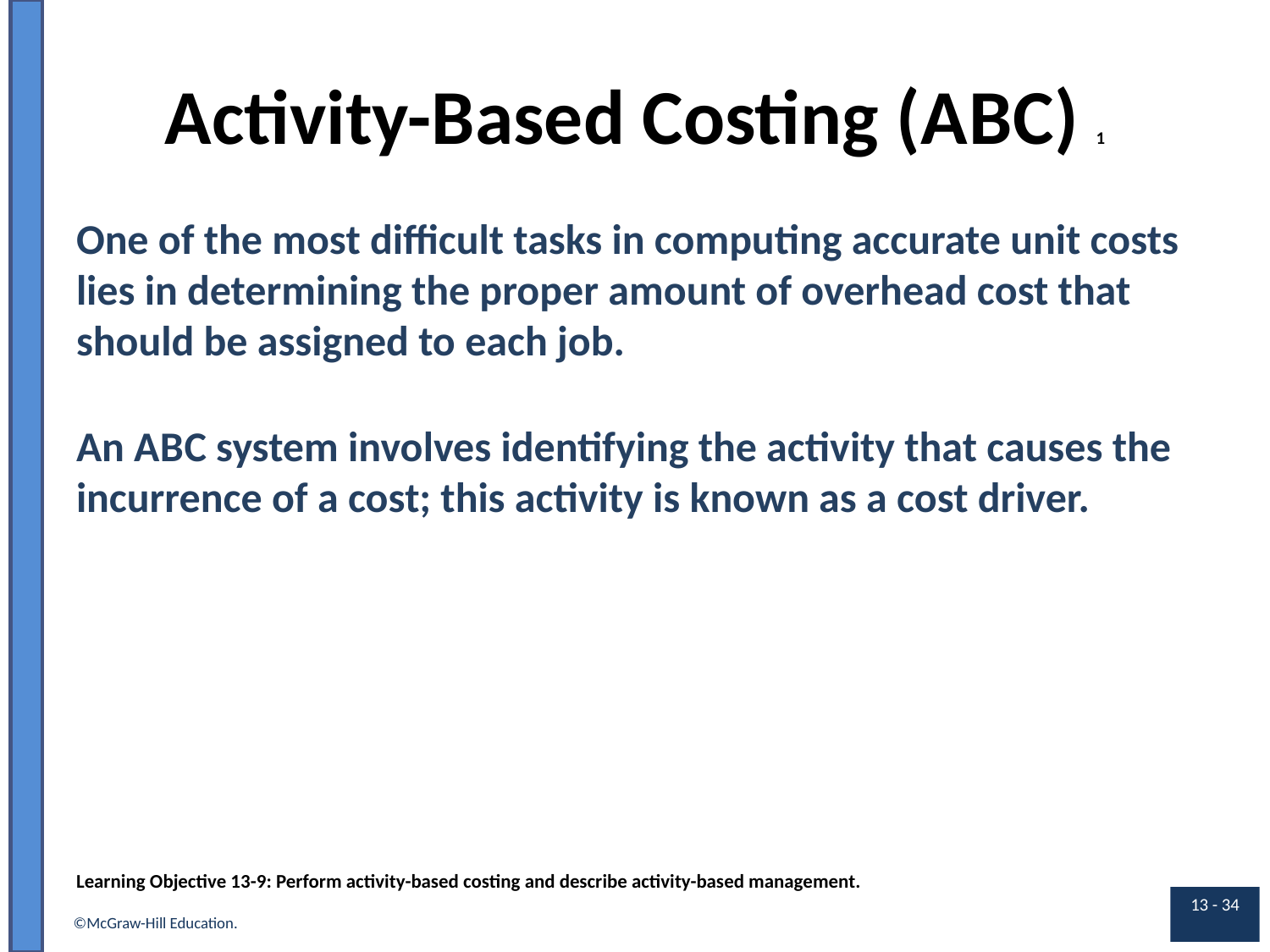

# Activity-Based Costing (A B C) 1
One of the most difficult tasks in computing accurate unit costs lies in determining the proper amount of overhead cost that should be assigned to each job.
An A B C system involves identifying the activity that causes the incurrence of a cost; this activity is known as a cost driver.
Learning Objective 13-9: Perform activity-based costing and describe activity-based management.